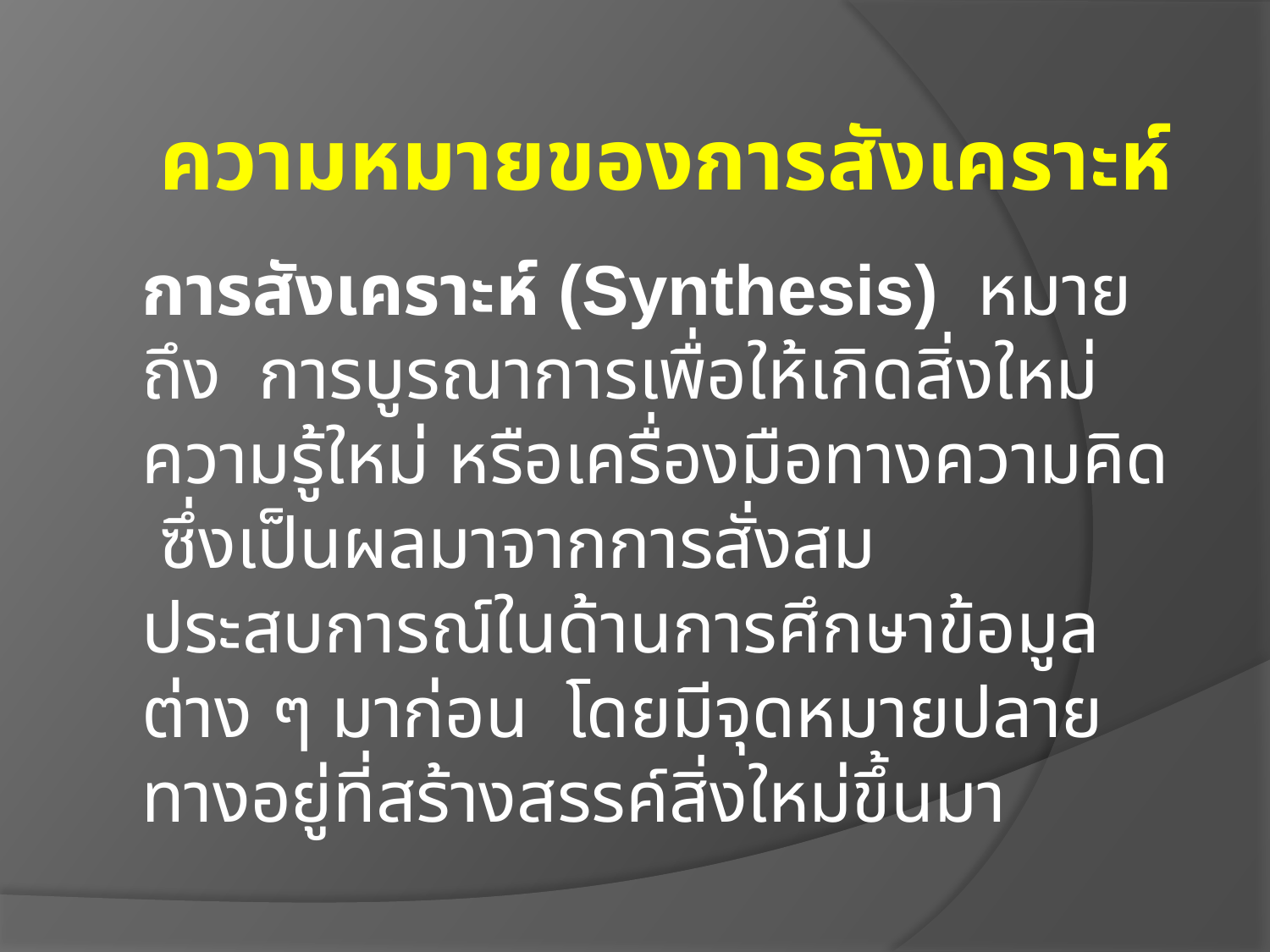

ความหมายของการสังเคราะห์
การสังเคราะห์ (Synthesis)  หมายถึง  การบูรณาการเพื่อให้เกิดสิ่งใหม่ ความรู้ใหม่ หรือเครื่องมือทางความคิด  ซึ่งเป็นผลมาจากการสั่งสมประสบการณ์ในด้านการศึกษาข้อมูล ต่าง ๆ มาก่อน  โดยมีจุดหมายปลายทางอยู่ที่สร้างสรรค์สิ่งใหม่ขึ้นมา